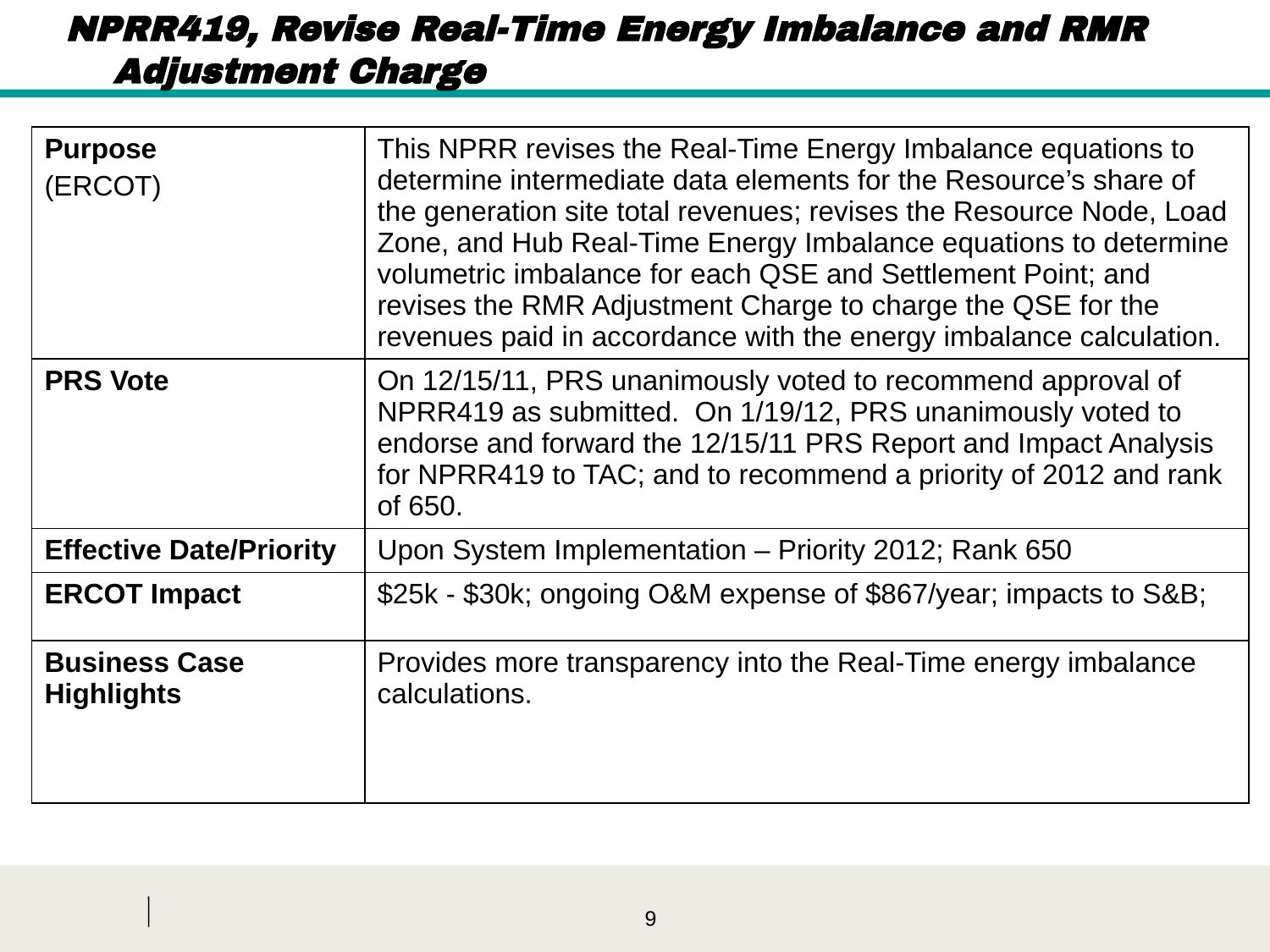

NPRR419, Revise Real-Time Energy Imbalance and RMR Adjustment Charge
| Purpose (ERCOT) | This NPRR revises the Real-Time Energy Imbalance equations to determine intermediate data elements for the Resource’s share of the generation site total revenues; revises the Resource Node, Load Zone, and Hub Real-Time Energy Imbalance equations to determine volumetric imbalance for each QSE and Settlement Point; and revises the RMR Adjustment Charge to charge the QSE for the revenues paid in accordance with the energy imbalance calculation. |
| --- | --- |
| PRS Vote | On 12/15/11, PRS unanimously voted to recommend approval of NPRR419 as submitted. On 1/19/12, PRS unanimously voted to endorse and forward the 12/15/11 PRS Report and Impact Analysis for NPRR419 to TAC; and to recommend a priority of 2012 and rank of 650. |
| Effective Date/Priority | Upon System Implementation – Priority 2012; Rank 650 |
| ERCOT Impact | $25k - $30k; ongoing O&M expense of $867/year; impacts to S&B; |
| Business Case Highlights | Provides more transparency into the Real-Time energy imbalance calculations. |